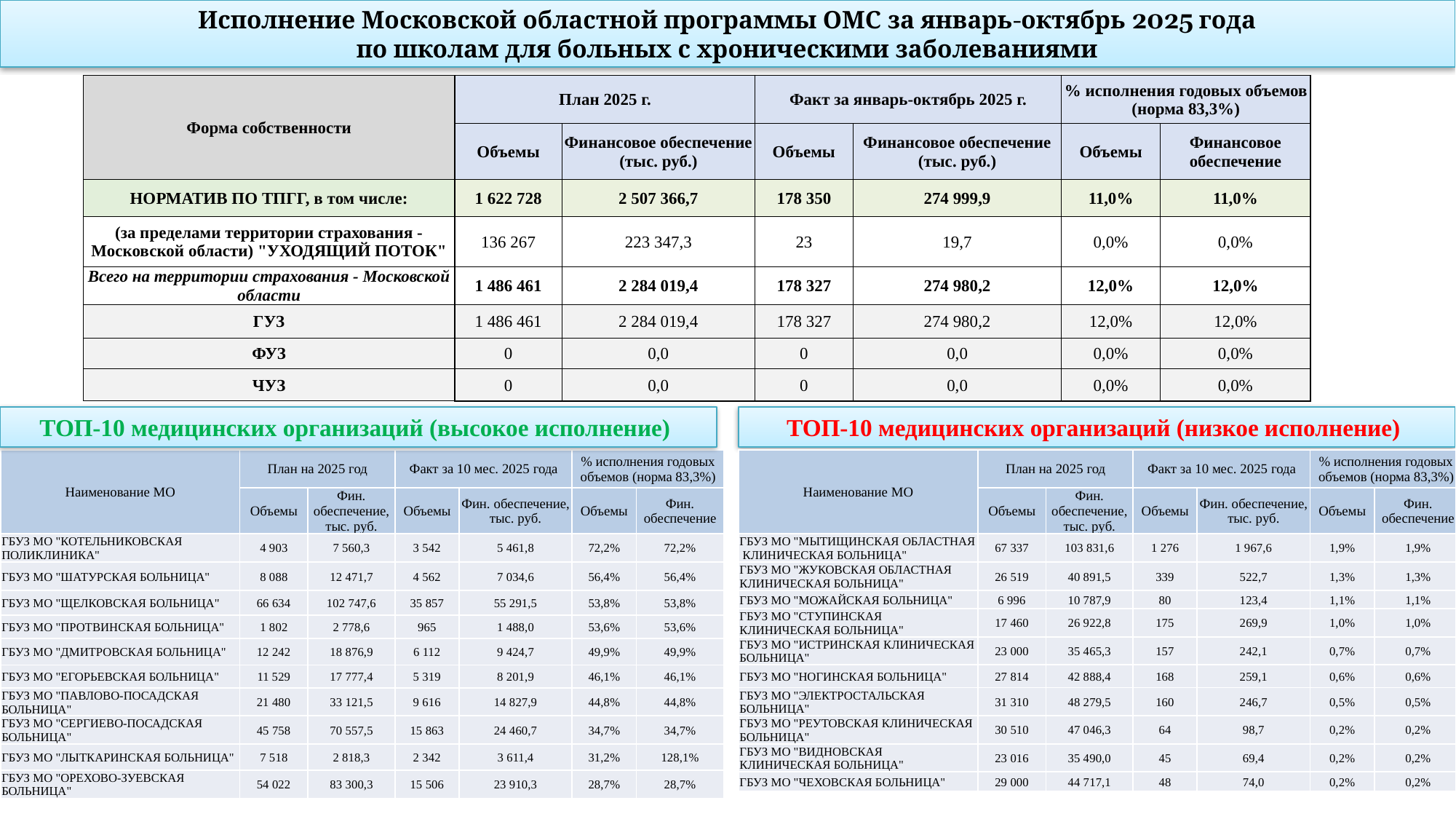

# Исполнение Московской областной программы ОМС за январь-октябрь 2025 года по школам для больных с хроническими заболеваниями
| Форма собственности | План 2025 г. |  | Факт за январь-октябрь 2025 г. |  | % исполнения годовых объемов (норма 83,3%) |  |
| --- | --- | --- | --- | --- | --- | --- |
|  | Объемы | Финансовое обеспечение (тыс. руб.) | Объемы | Финансовое обеспечение (тыс. руб.) | Объемы | Финансовое обеспечение |
| НОРМАТИВ ПО ТПГГ, в том числе: | 1 622 728 | 2 507 366,7 | 178 350 | 274 999,9 | 11,0% | 11,0% |
| (за пределами территории страхования - Московской области) "УХОДЯЩИЙ ПОТОК" | 136 267 | 223 347,3 | 23 | 19,7 | 0,0% | 0,0% |
| Всего на территории страхования - Московской области | 1 486 461 | 2 284 019,4 | 178 327 | 274 980,2 | 12,0% | 12,0% |
| ГУЗ | 1 486 461 | 2 284 019,4 | 178 327 | 274 980,2 | 12,0% | 12,0% |
| ФУЗ | 0 | 0,0 | 0 | 0,0 | 0,0% | 0,0% |
| ЧУЗ | 0 | 0,0 | 0 | 0,0 | 0,0% | 0,0% |
ТОП-10 медицинских организаций (низкое исполнение)
ТОП-10 медицинских организаций (высокое исполнение)
| Наименование МО | План на 2025 год |  | Факт за 10 мес. 2025 года |  | % исполнения годовых объемов (норма 83,3%) |  |
| --- | --- | --- | --- | --- | --- | --- |
|  | Объемы | Фин. обеспечение, тыс. руб. | Объемы | Фин. обеспечение, тыс. руб. | Объемы | Фин. обеспечение |
| ГБУЗ МО "КОТЕЛЬНИКОВСКАЯ ПОЛИКЛИНИКА" | 4 903 | 7 560,3 | 3 542 | 5 461,8 | 72,2% | 72,2% |
| ГБУЗ МО "ШАТУРСКАЯ БОЛЬНИЦА" | 8 088 | 12 471,7 | 4 562 | 7 034,6 | 56,4% | 56,4% |
| ГБУЗ МО "ЩЕЛКОВСКАЯ БОЛЬНИЦА" | 66 634 | 102 747,6 | 35 857 | 55 291,5 | 53,8% | 53,8% |
| ГБУЗ МО "ПРОТВИНСКАЯ БОЛЬНИЦА" | 1 802 | 2 778,6 | 965 | 1 488,0 | 53,6% | 53,6% |
| ГБУЗ МО "ДМИТРОВСКАЯ БОЛЬНИЦА" | 12 242 | 18 876,9 | 6 112 | 9 424,7 | 49,9% | 49,9% |
| ГБУЗ МО "ЕГОРЬЕВСКАЯ БОЛЬНИЦА" | 11 529 | 17 777,4 | 5 319 | 8 201,9 | 46,1% | 46,1% |
| ГБУЗ МО "ПАВЛОВО-ПОСАДСКАЯ БОЛЬНИЦА" | 21 480 | 33 121,5 | 9 616 | 14 827,9 | 44,8% | 44,8% |
| ГБУЗ МО "СЕРГИЕВО-ПОСАДСКАЯ БОЛЬНИЦА" | 45 758 | 70 557,5 | 15 863 | 24 460,7 | 34,7% | 34,7% |
| ГБУЗ МО "ЛЫТКАРИНСКАЯ БОЛЬНИЦА" | 7 518 | 2 818,3 | 2 342 | 3 611,4 | 31,2% | 128,1% |
| ГБУЗ МО "ОРЕХОВО-ЗУЕВСКАЯ БОЛЬНИЦА" | 54 022 | 83 300,3 | 15 506 | 23 910,3 | 28,7% | 28,7% |
| Наименование МО | План на 2025 год |  | Факт за 10 мес. 2025 года |  | % исполнения годовых объемов (норма 83,3%) |  |
| --- | --- | --- | --- | --- | --- | --- |
|  | Объемы | Фин. обеспечение, тыс. руб. | Объемы | Фин. обеспечение, тыс. руб. | Объемы | Фин. обеспечение |
| ГБУЗ МО "МЫТИЩИНСКАЯ ОБЛАСТНАЯ КЛИНИЧЕСКАЯ БОЛЬНИЦА" | 67 337 | 103 831,6 | 1 276 | 1 967,6 | 1,9% | 1,9% |
| ГБУЗ МО "ЖУКОВСКАЯ ОБЛАСТНАЯ КЛИНИЧЕСКАЯ БОЛЬНИЦА" | 26 519 | 40 891,5 | 339 | 522,7 | 1,3% | 1,3% |
| ГБУЗ МО "МОЖАЙСКАЯ БОЛЬНИЦА" | 6 996 | 10 787,9 | 80 | 123,4 | 1,1% | 1,1% |
| ГБУЗ МО "СТУПИНСКАЯ КЛИНИЧЕСКАЯ БОЛЬНИЦА" | 17 460 | 26 922,8 | 175 | 269,9 | 1,0% | 1,0% |
| ГБУЗ МО "ИСТРИНСКАЯ КЛИНИЧЕСКАЯ БОЛЬНИЦА" | 23 000 | 35 465,3 | 157 | 242,1 | 0,7% | 0,7% |
| ГБУЗ МО "НОГИНСКАЯ БОЛЬНИЦА" | 27 814 | 42 888,4 | 168 | 259,1 | 0,6% | 0,6% |
| ГБУЗ МО "ЭЛЕКТРОСТАЛЬСКАЯ БОЛЬНИЦА" | 31 310 | 48 279,5 | 160 | 246,7 | 0,5% | 0,5% |
| ГБУЗ МО "РЕУТОВСКАЯ КЛИНИЧЕСКАЯ БОЛЬНИЦА" | 30 510 | 47 046,3 | 64 | 98,7 | 0,2% | 0,2% |
| ГБУЗ МО "ВИДНОВСКАЯ КЛИНИЧЕСКАЯ БОЛЬНИЦА" | 23 016 | 35 490,0 | 45 | 69,4 | 0,2% | 0,2% |
| ГБУЗ МО "ЧЕХОВСКАЯ БОЛЬНИЦА" | 29 000 | 44 717,1 | 48 | 74,0 | 0,2% | 0,2% |
24